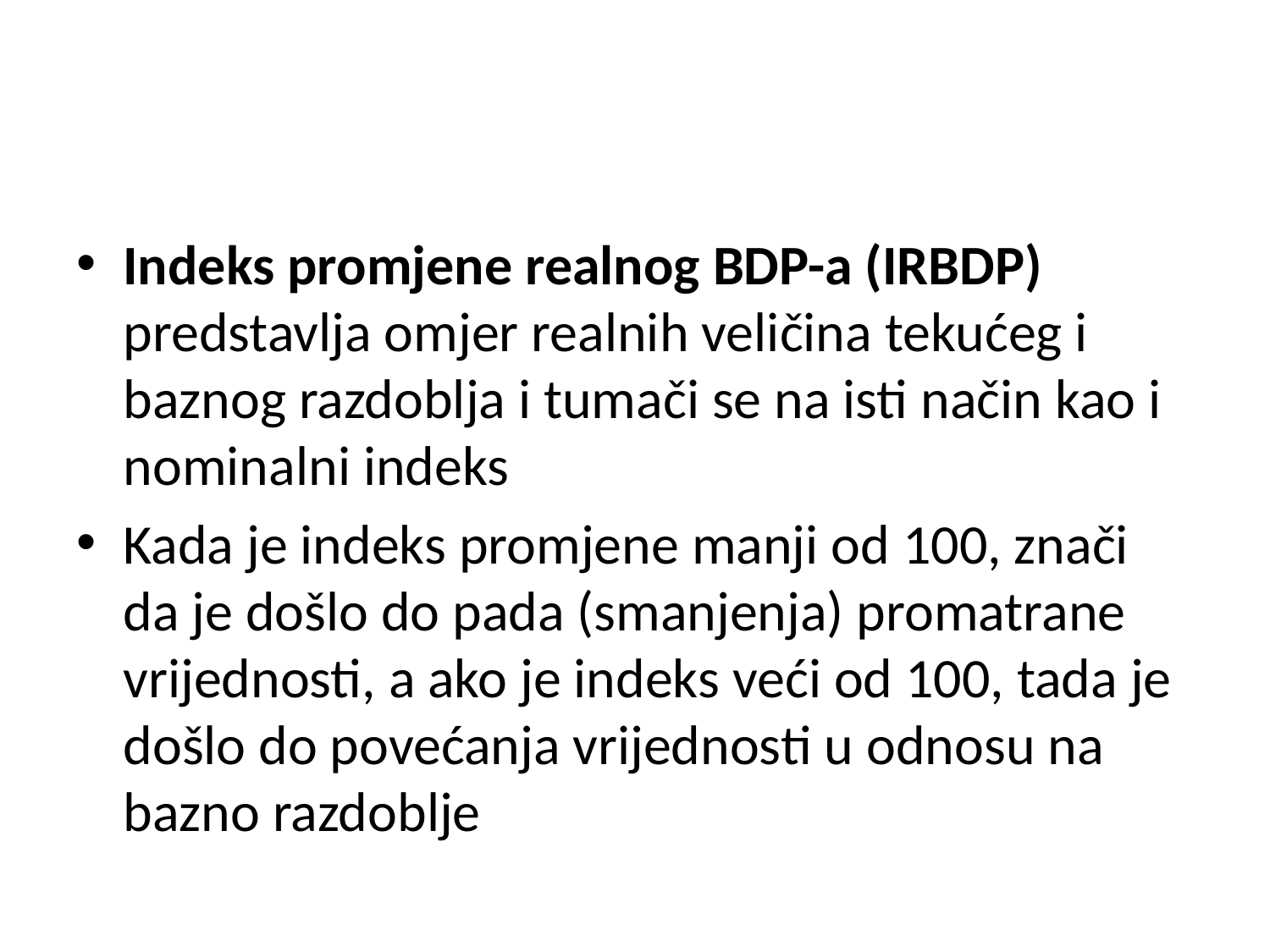

Indeks promjene realnog BDP-a (IRBDP) predstavlja omjer realnih veličina tekućeg i baznog razdoblja i tumači se na isti način kao i nominalni indeks
Kada je indeks promjene manji od 100, znači da je došlo do pada (smanjenja) promatrane vrijednosti, a ako je indeks veći od 100, tada je došlo do povećanja vrijednosti u odnosu na bazno razdoblje